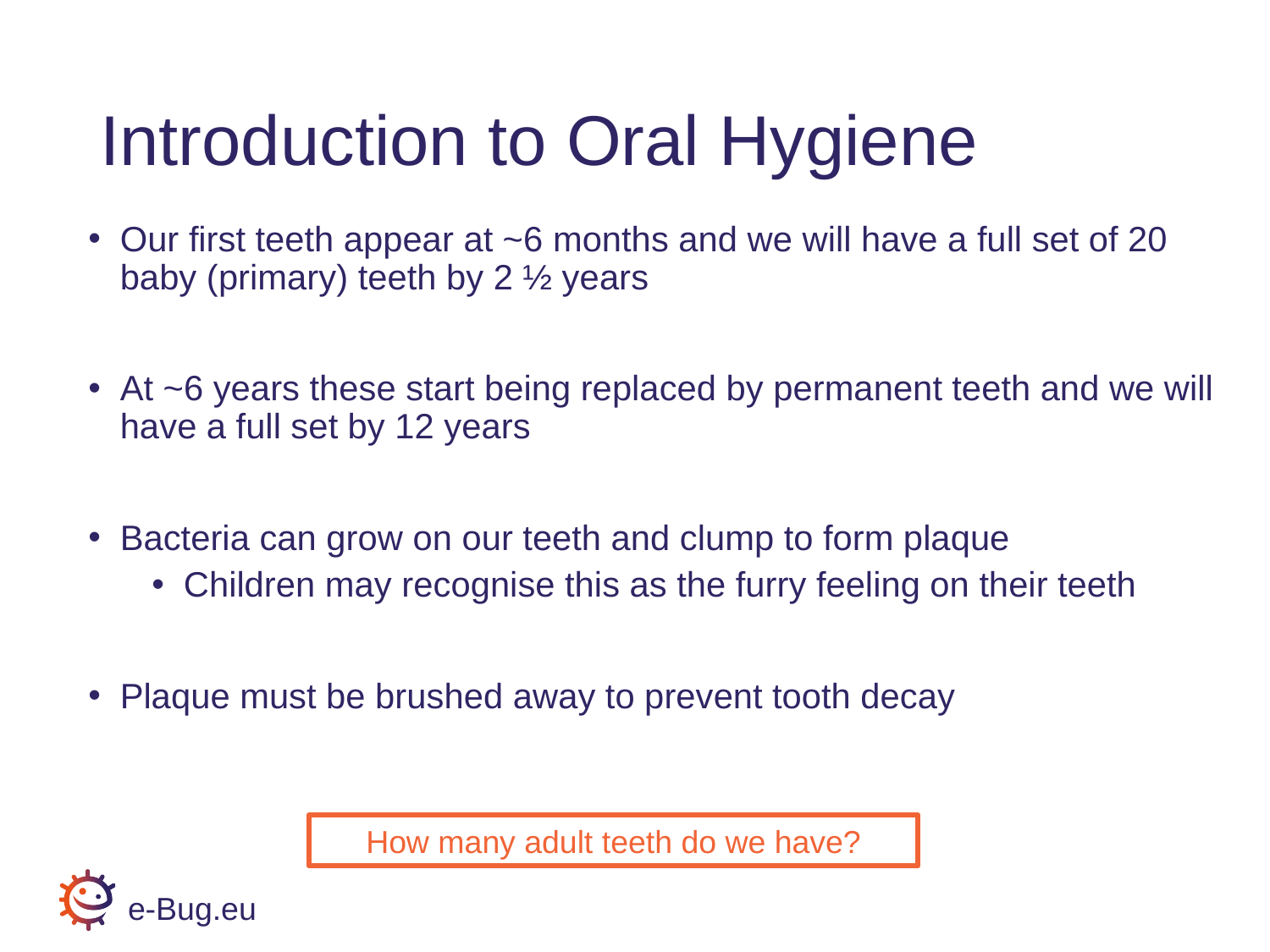

# Introduction to Oral Hygiene
Our first teeth appear at ~6 months and we will have a full set of 20 baby (primary) teeth by 2 ½ years

At ~6 years these start being replaced by permanent teeth and we will have a full set by 12 years

Bacteria can grow on our teeth and clump to form plaque
Children may recognise this as the furry feeling on their teeth

Plaque must be brushed away to prevent tooth decay

How many adult teeth do we have?
e-Bug.eu